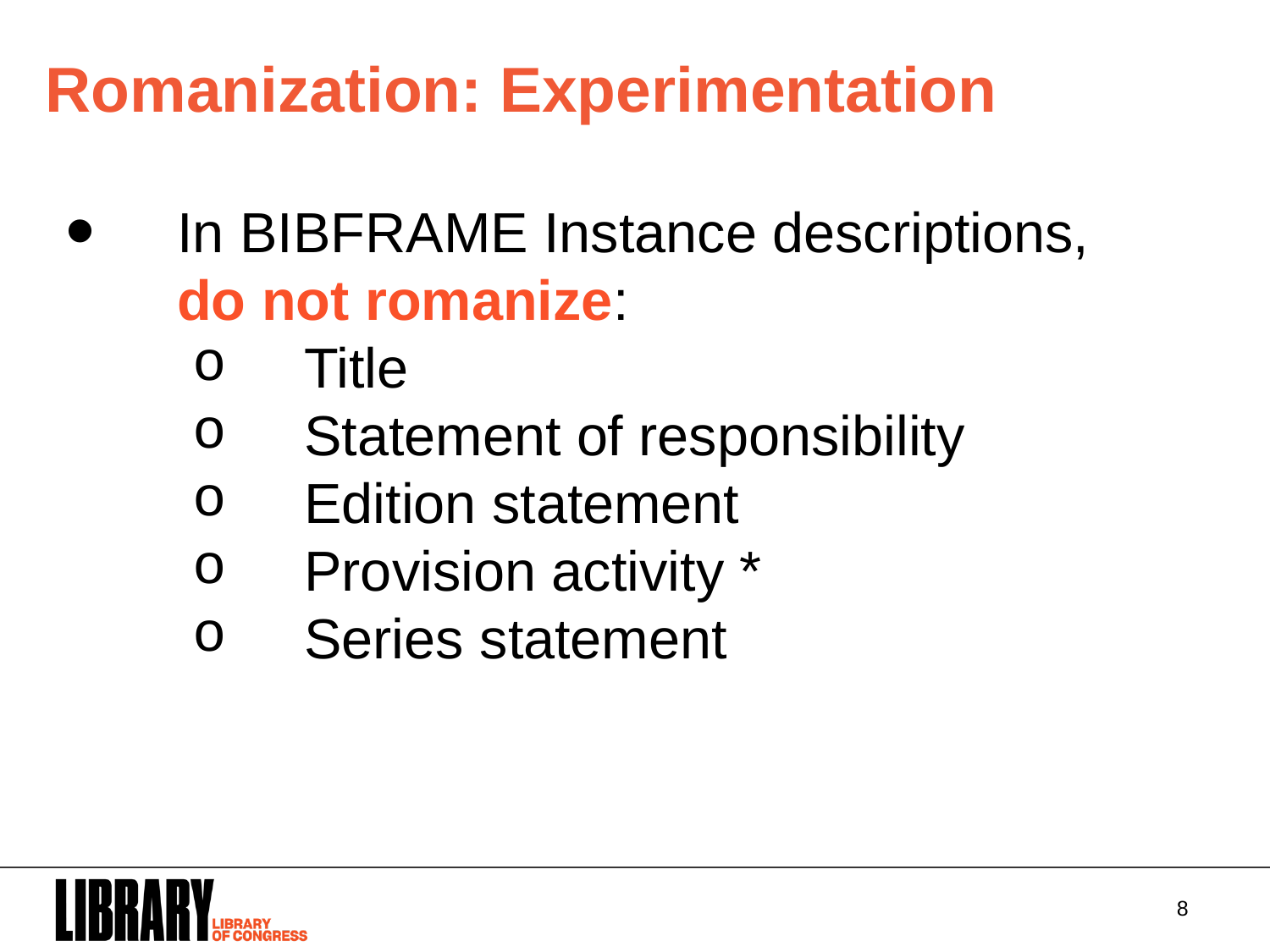

Romanization: Experimentation
In BIBFRAME Instance descriptions, do not romanize:
Title
Statement of responsibility
Edition statement
Provision activity *
Series statement